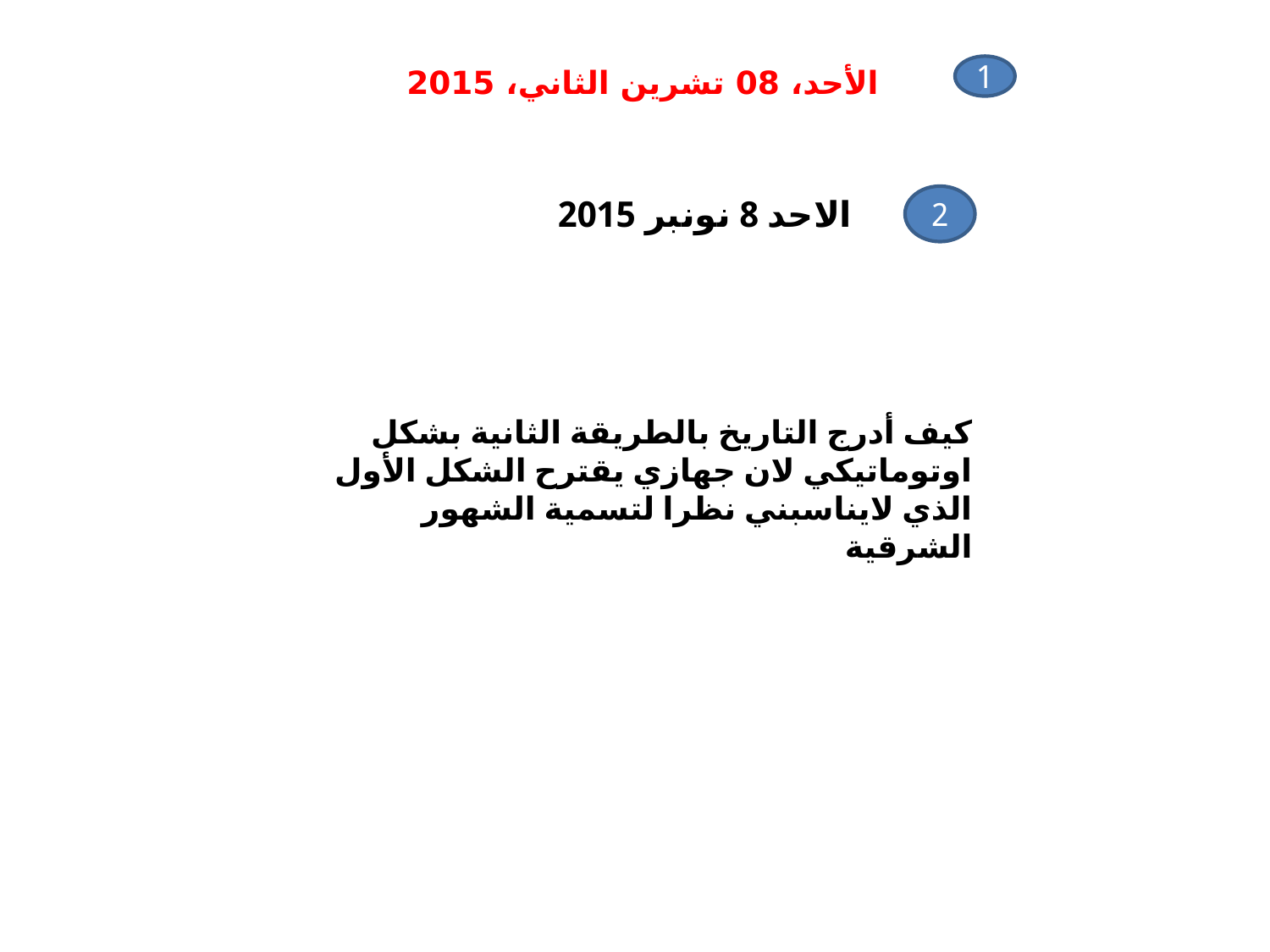

الأحد، 08 تشرين الثاني، 2015
1
الاحد 8 نونبر 2015
2
كيف أدرج التاريخ بالطريقة الثانية بشكل اوتوماتيكي لان جهازي يقترح الشكل الأول الذي لايناسبني نظرا لتسمية الشهور الشرقية